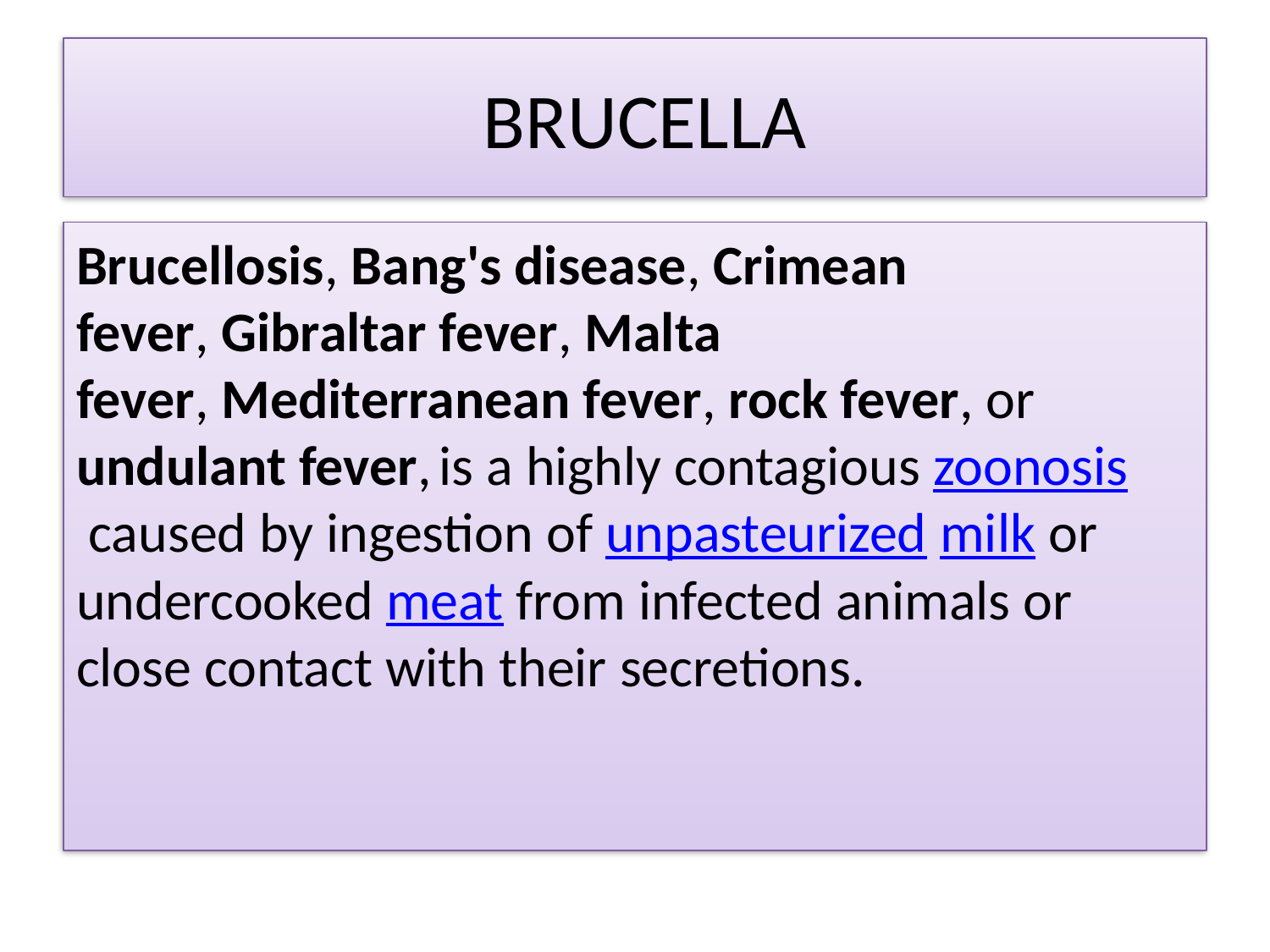

# BRUCELLA
Brucellosis, Bang's disease, Crimean fever, Gibraltar fever, Malta  fever, Mediterranean fever, rock fever, or undulant fever, is a highly contagious zoonosis caused by ingestion of unpasteurized milk or undercooked meat from infected animals or close contact with their secretions.